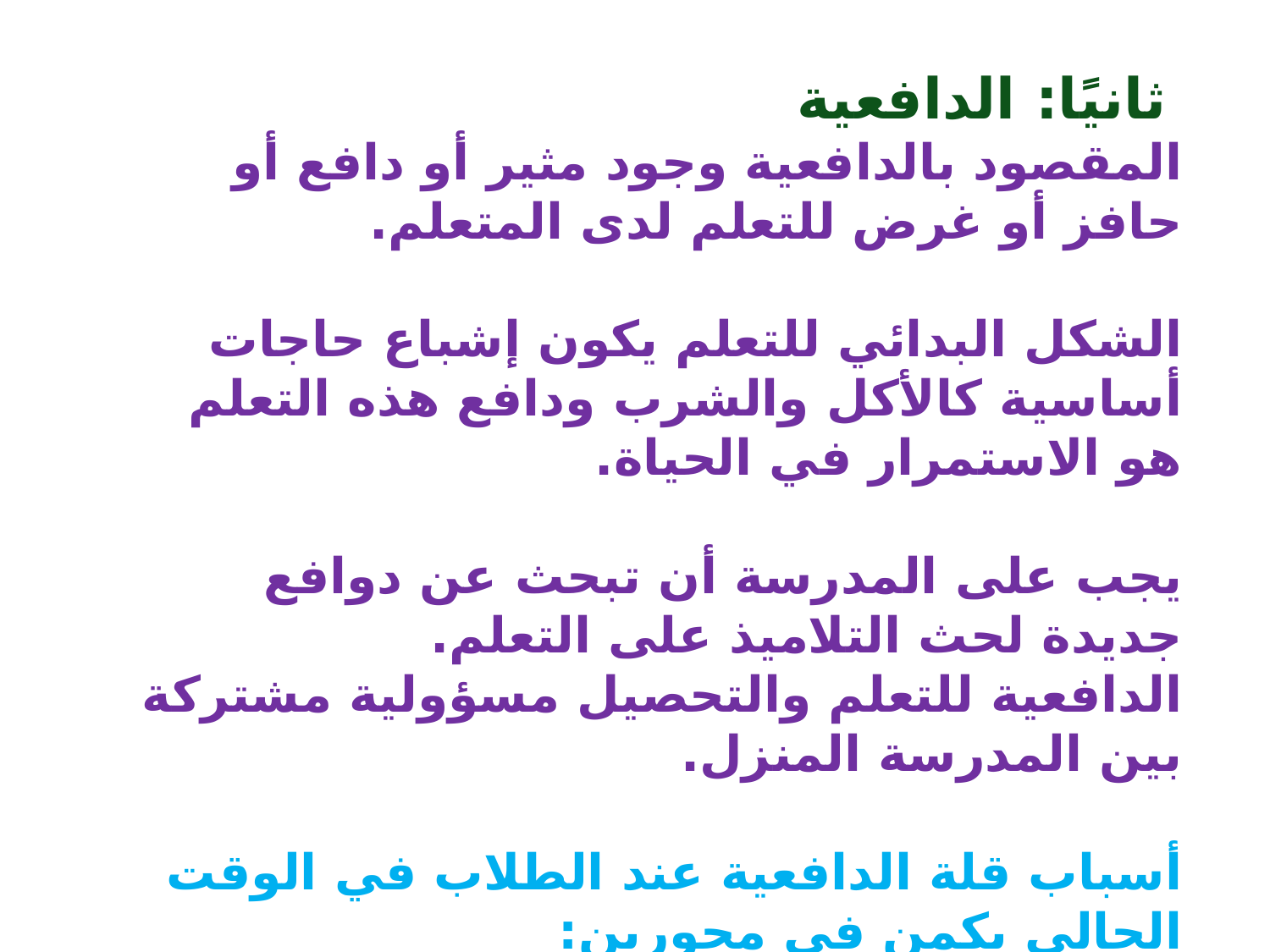

ثانيًا: الدافعية
المقصود بالدافعية وجود مثير أو دافع أو حافز أو غرض للتعلم لدى المتعلم.

الشكل البدائي للتعلم يكون إشباع حاجات أساسية كالأكل والشرب ودافع هذه التعلم هو الاستمرار في الحياة.

يجب على المدرسة أن تبحث عن دوافع جديدة لحث التلاميذ على التعلم.
الدافعية للتعلم والتحصيل مسؤولية مشتركة بين المدرسة المنزل.

أسباب قلة الدافعية عند الطلاب في الوقت الحالي يكمن في محورين:
1- أن حاجاتهم الأساسية مشبعة تماما
2- أن المعلمين في المدرسة يؤدون عملهم بشكل روتيني باعث للملل.